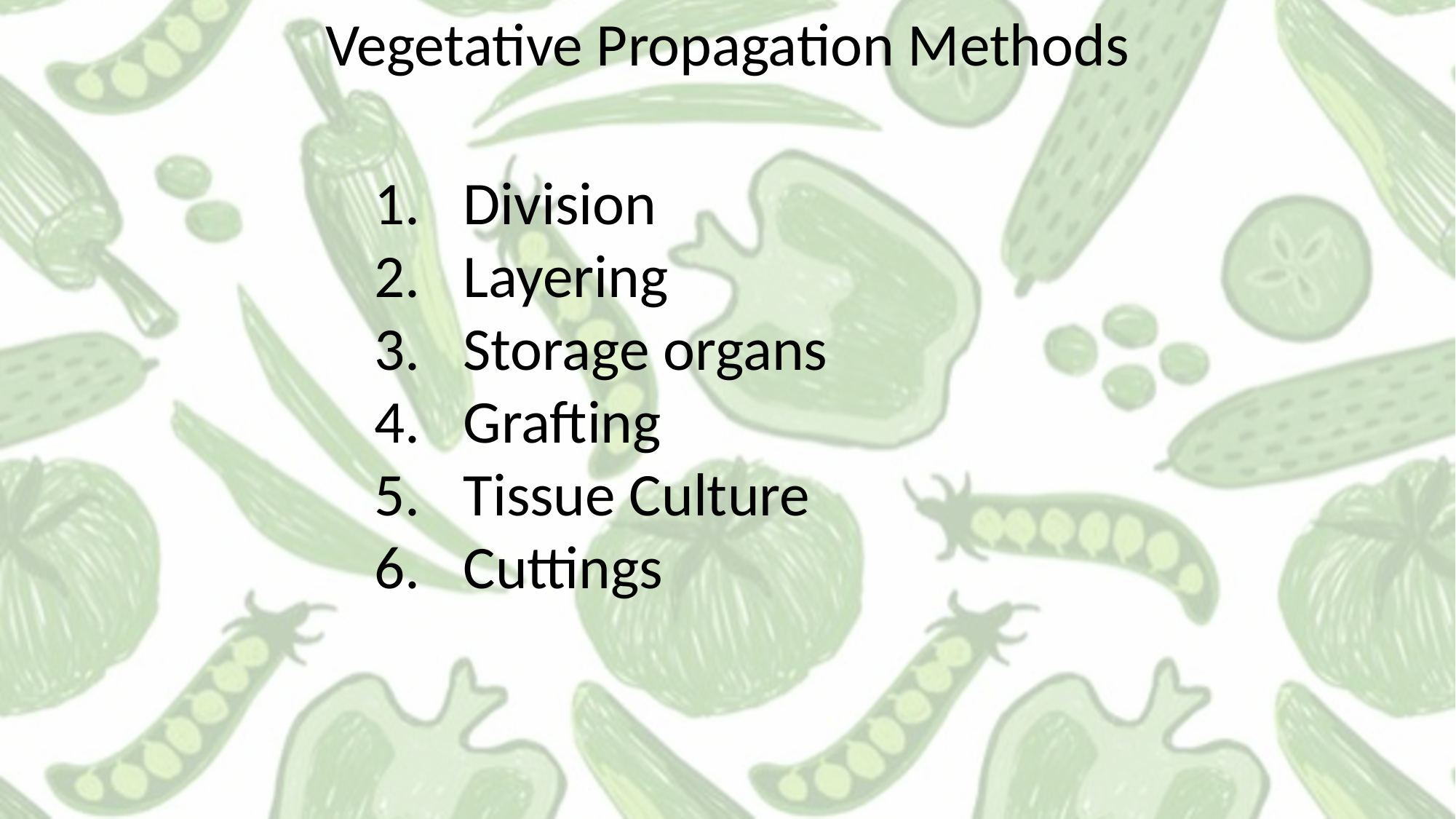

Vegetative Propagation Methods
Division
Layering
Storage organs
Grafting
Tissue Culture
Cuttings